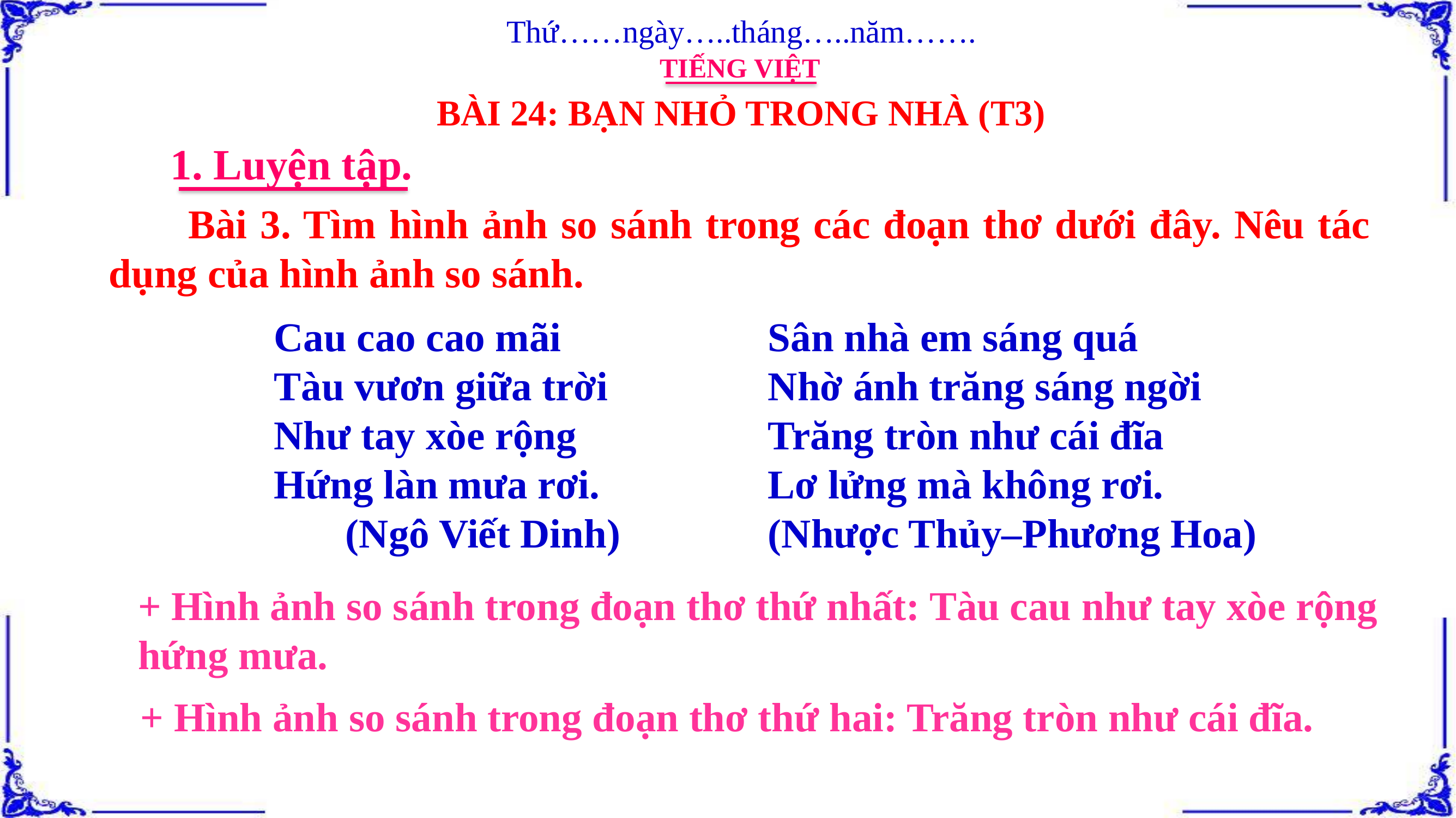

Thứ……ngày…..tháng…..năm…….
TIẾNG VIỆT
BÀI 24: BẠN NHỎ TRONG NHÀ (T3)
1. Luyện tập.
      Bài 3. Tìm hình ảnh so sánh trong các đoạn thơ dưới đây. Nêu tác dụng của hình ảnh so sánh.
Cau cao cao mãi
Tàu vươn giữa trời
Như tay xòe rộng
Hứng làn mưa rơi.
       (Ngô Viết Dinh)
Sân nhà em sáng quá
Nhờ ánh trăng sáng ngời
Trăng tròn như cái đĩa
Lơ lửng mà không rơi.
(Nhược Thủy–Phương Hoa)
+ Hình ảnh so sánh trong đoạn thơ thứ nhất: Tàu cau như tay xòe rộng hứng mưa.
+ Hình ảnh so sánh trong đoạn thơ thứ hai: Trăng tròn như cái đĩa.